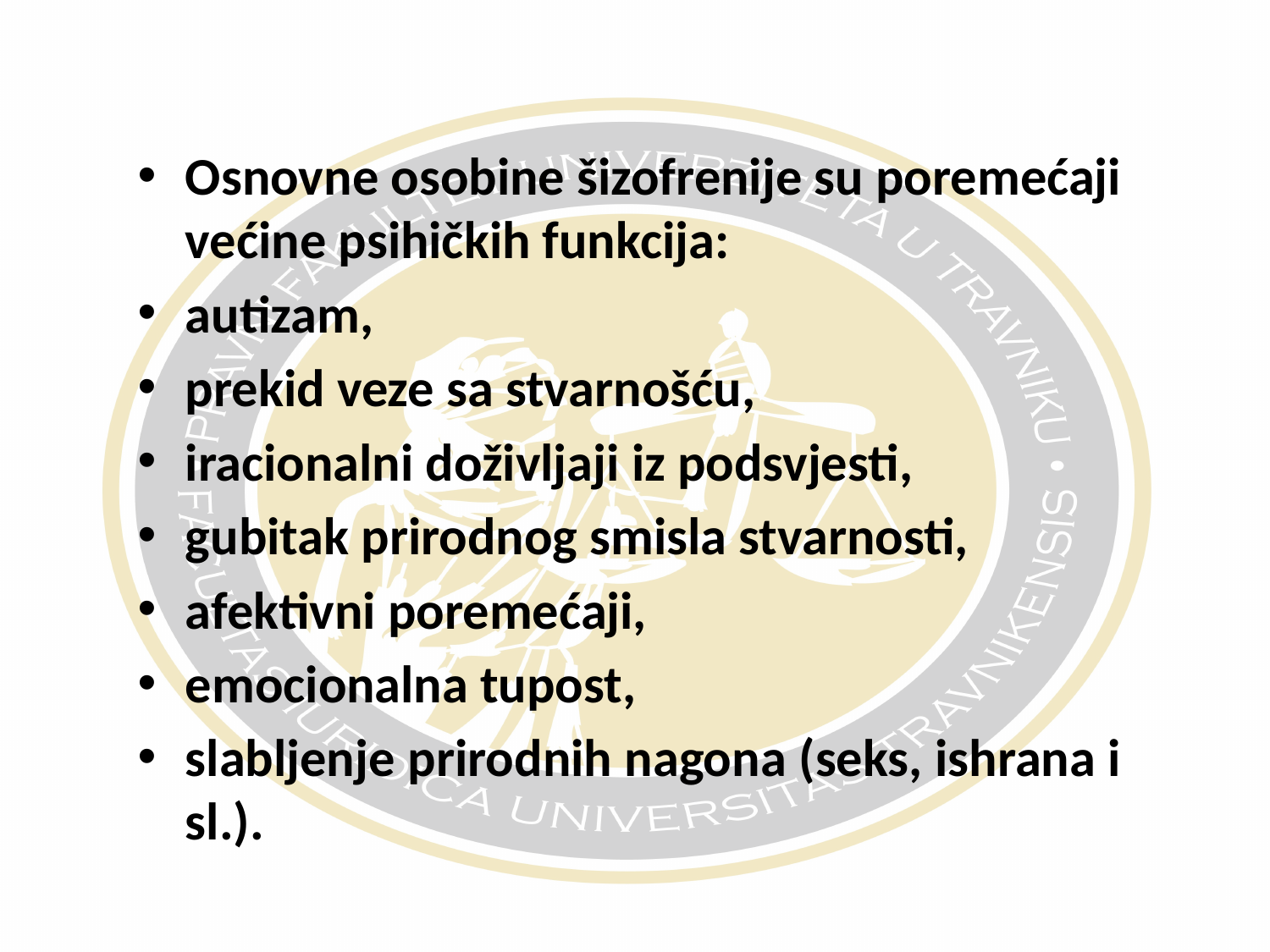

#
Osnovne osobine šizofrenije su poremećaji većine psihičkih funkcija:
autizam,
prekid veze sa stvarnošću,
iracionalni doživljaji iz podsvjesti,
gubitak prirodnog smisla stvarnosti,
afektivni poremećaji,
emocionalna tupost,
slabljenje prirodnih nagona (seks, ishrana i sl.).